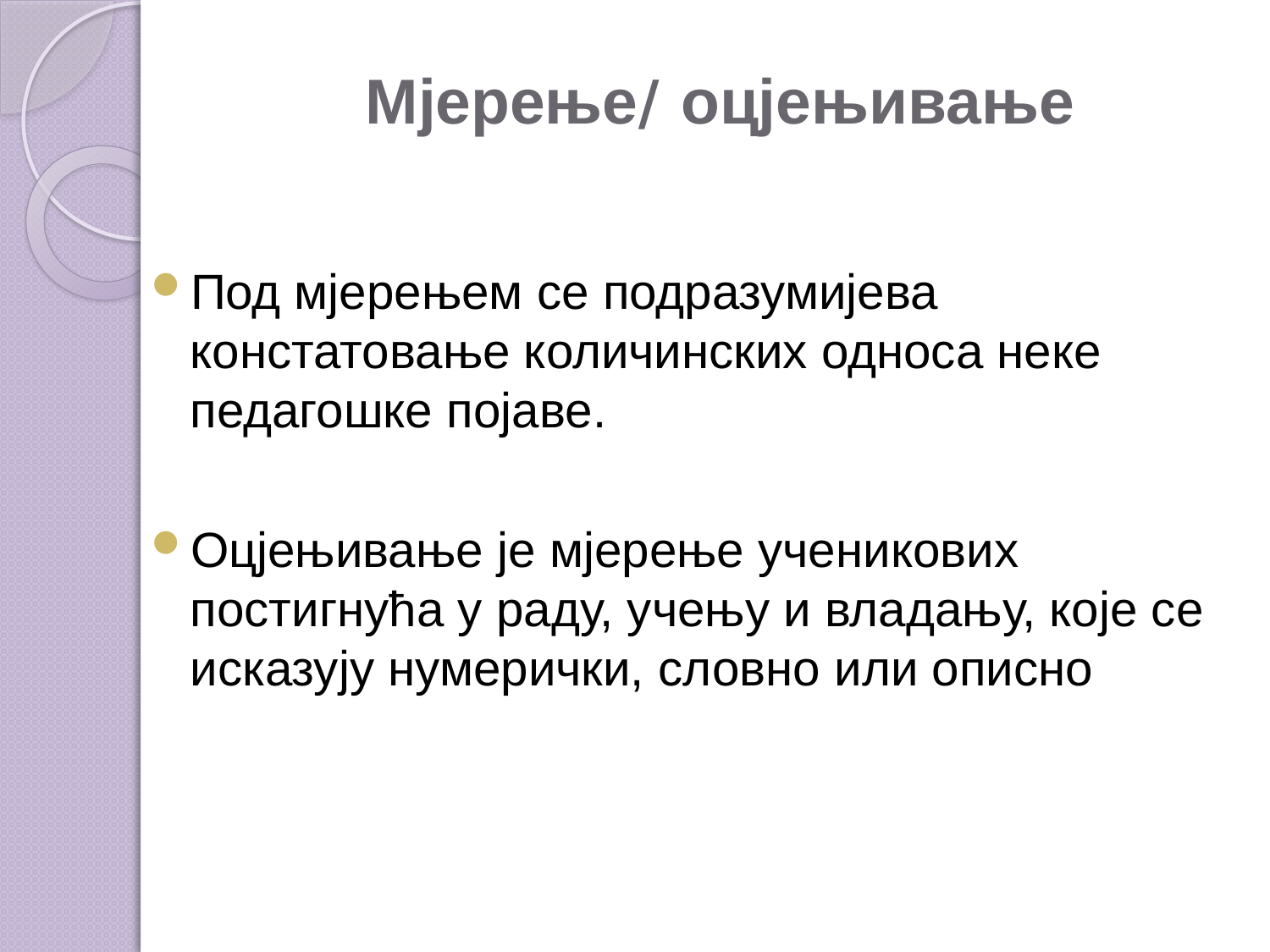

# Мјерење/ оцјењивање
Под мјерењем се подразумијева констатовање количинских односа неке педагошке појаве.

Оцјењивање је мјерење ученикових постигнућа у раду, учењу и владању, које се исказују нумерички, словно или описно